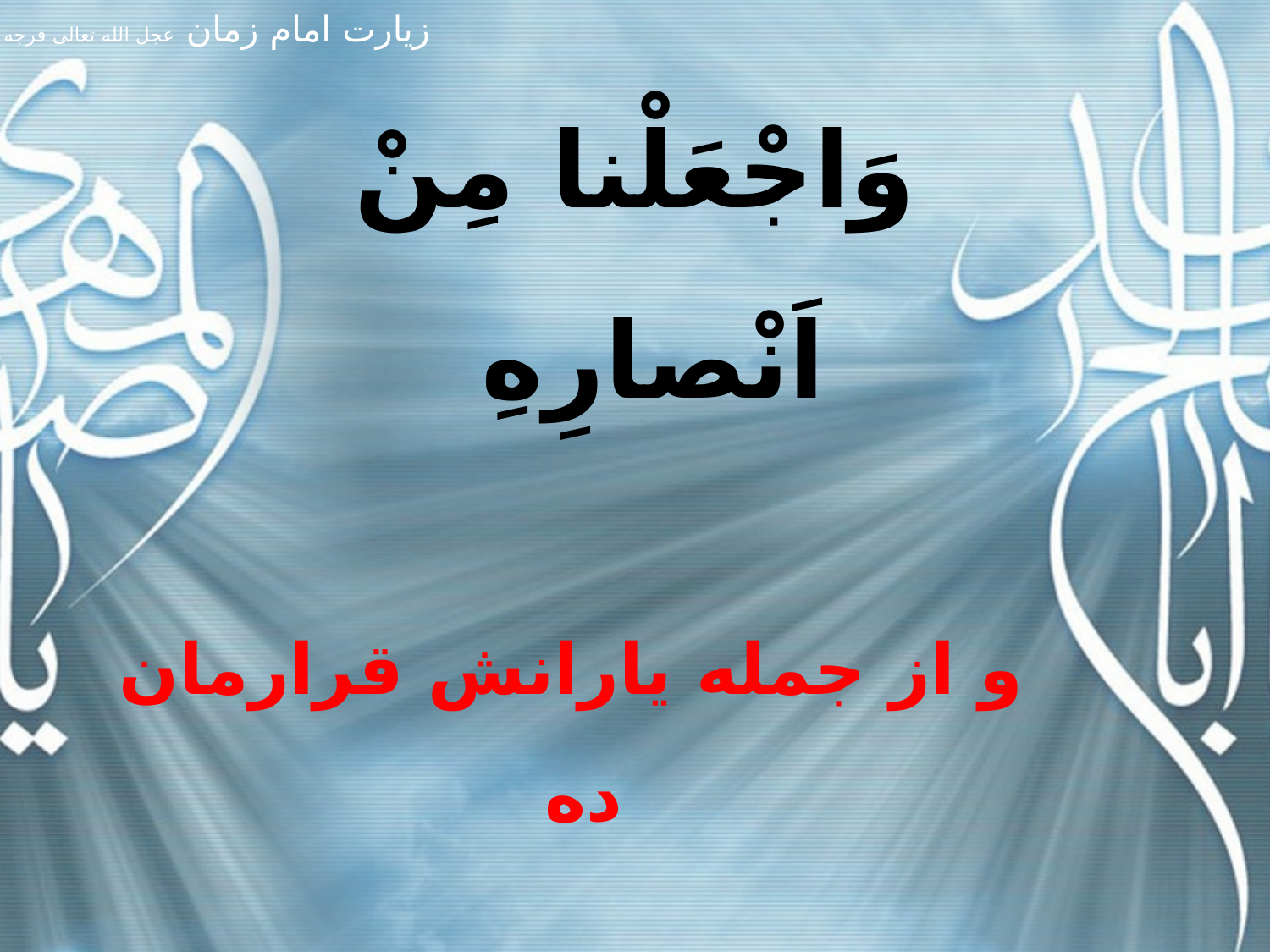

وَاجْعَلْنا مِنْ اَنْصارِهِ
و از جمله يارانش قرارمان ده